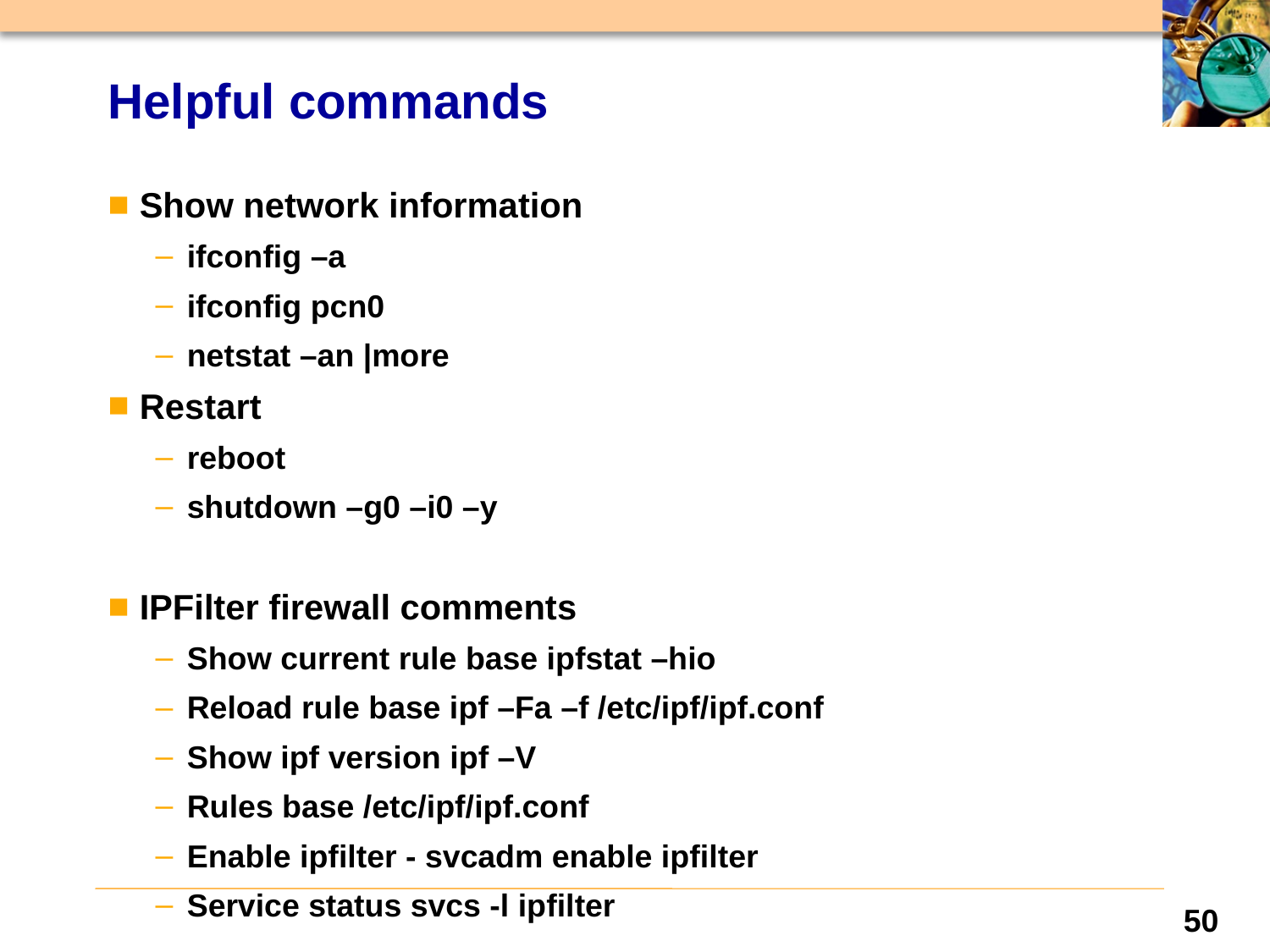

# Helpful commands
Show network information
ifconfig –a
ifconfig pcn0
netstat –an |more
Restart
reboot
shutdown –g0 –i0 –y

IPFilter firewall comments
Show current rule base ipfstat –hio
Reload rule base ipf –Fa –f /etc/ipf/ipf.conf
Show ipf version ipf –V
Rules base /etc/ipf/ipf.conf
Enable ipfilter - svcadm enable ipfilter
Service status svcs -l ipfilter